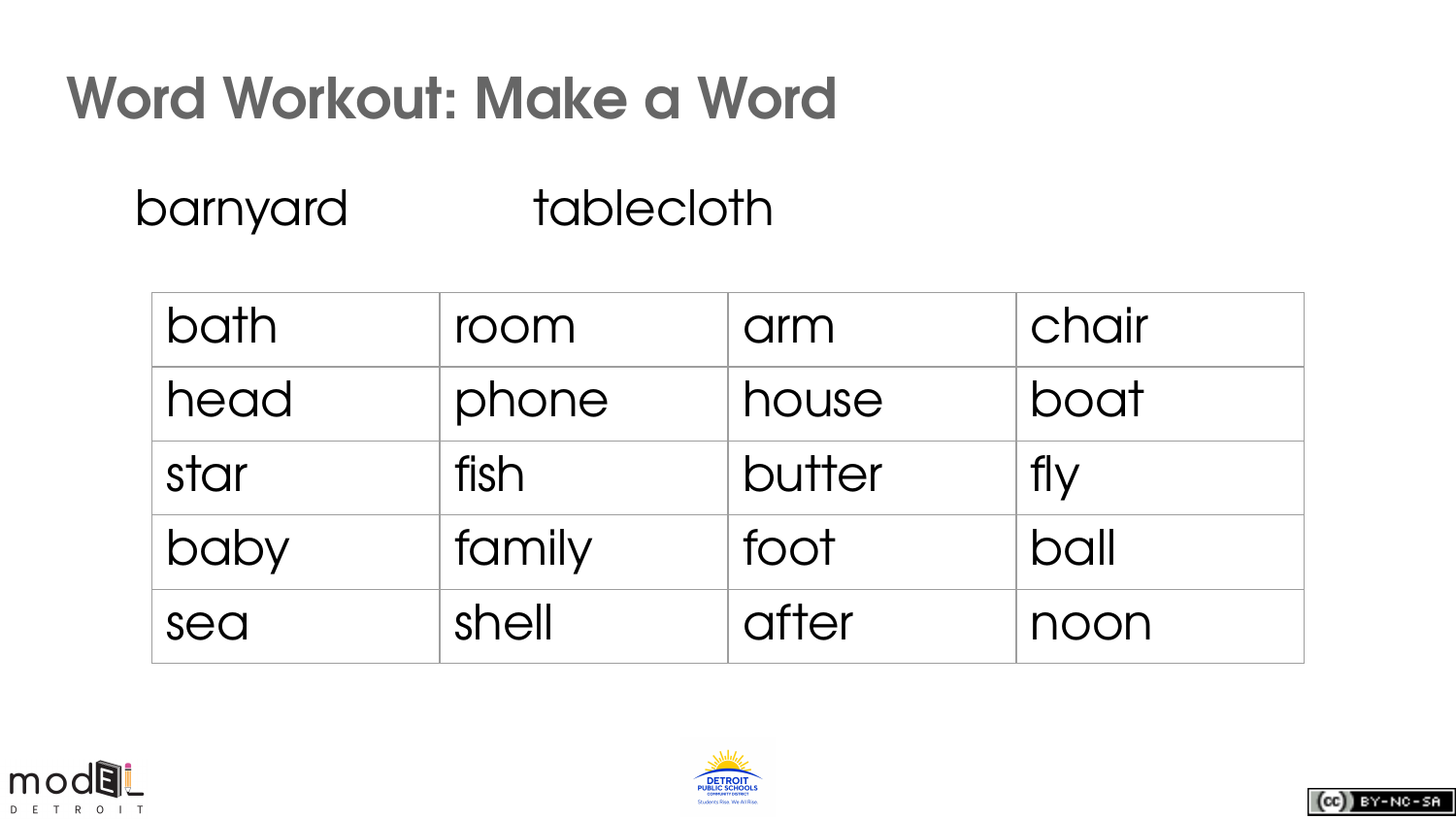

Word Workout: Make a Word

barnyard
tablecloth
| bath | room | arm | chair |
| --- | --- | --- | --- |
| head | phone | house | boat |
| star | fish | butter | fly |
| baby | family | foot | ball |
| sea | shell | after | noon |